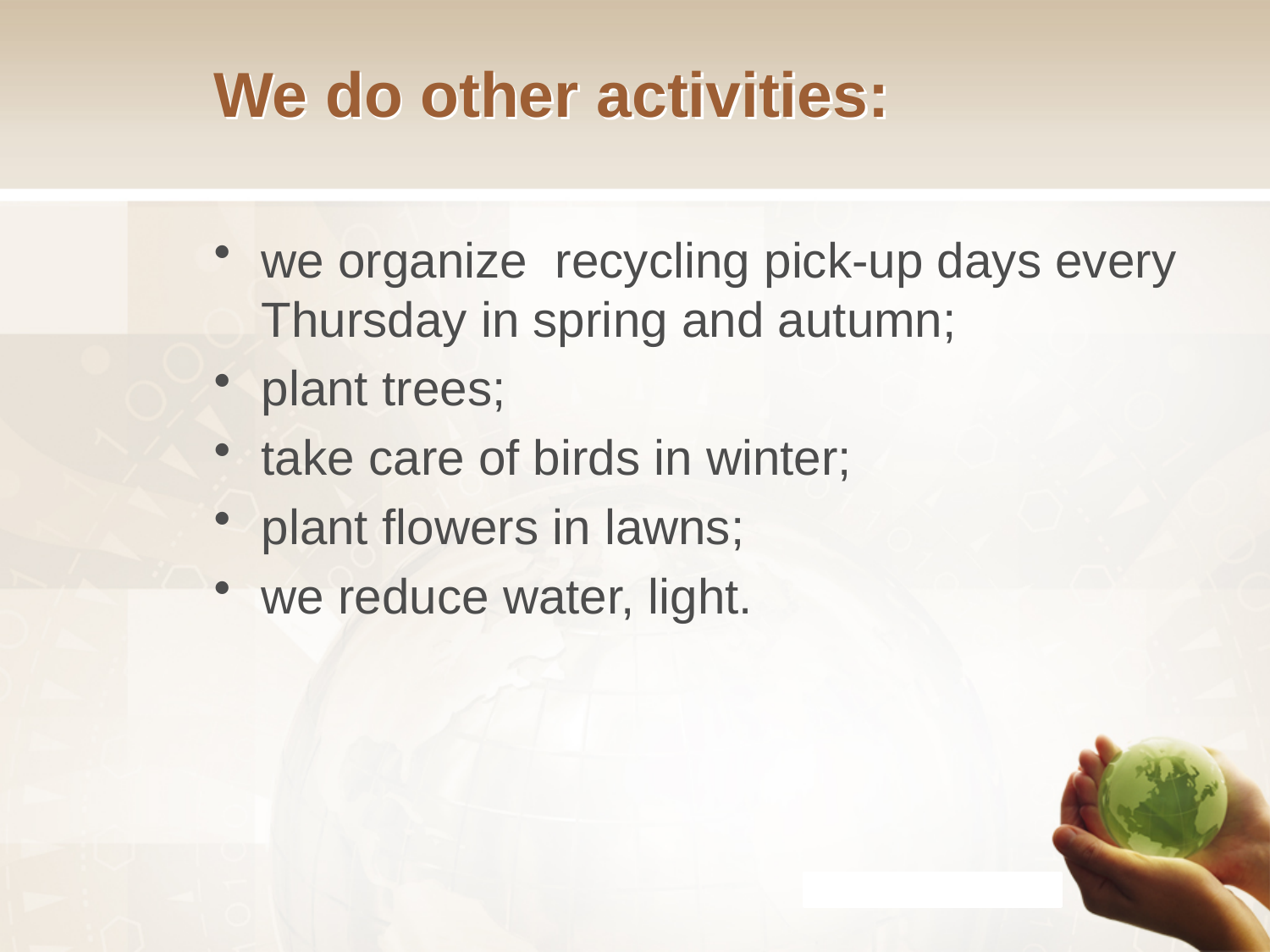

# We do other activities:
we organize  recycling pick-up days every Thursday in spring and autumn;
plant trees;
take care of birds in winter;
plant flowers in lawns;
we reduce water, light.